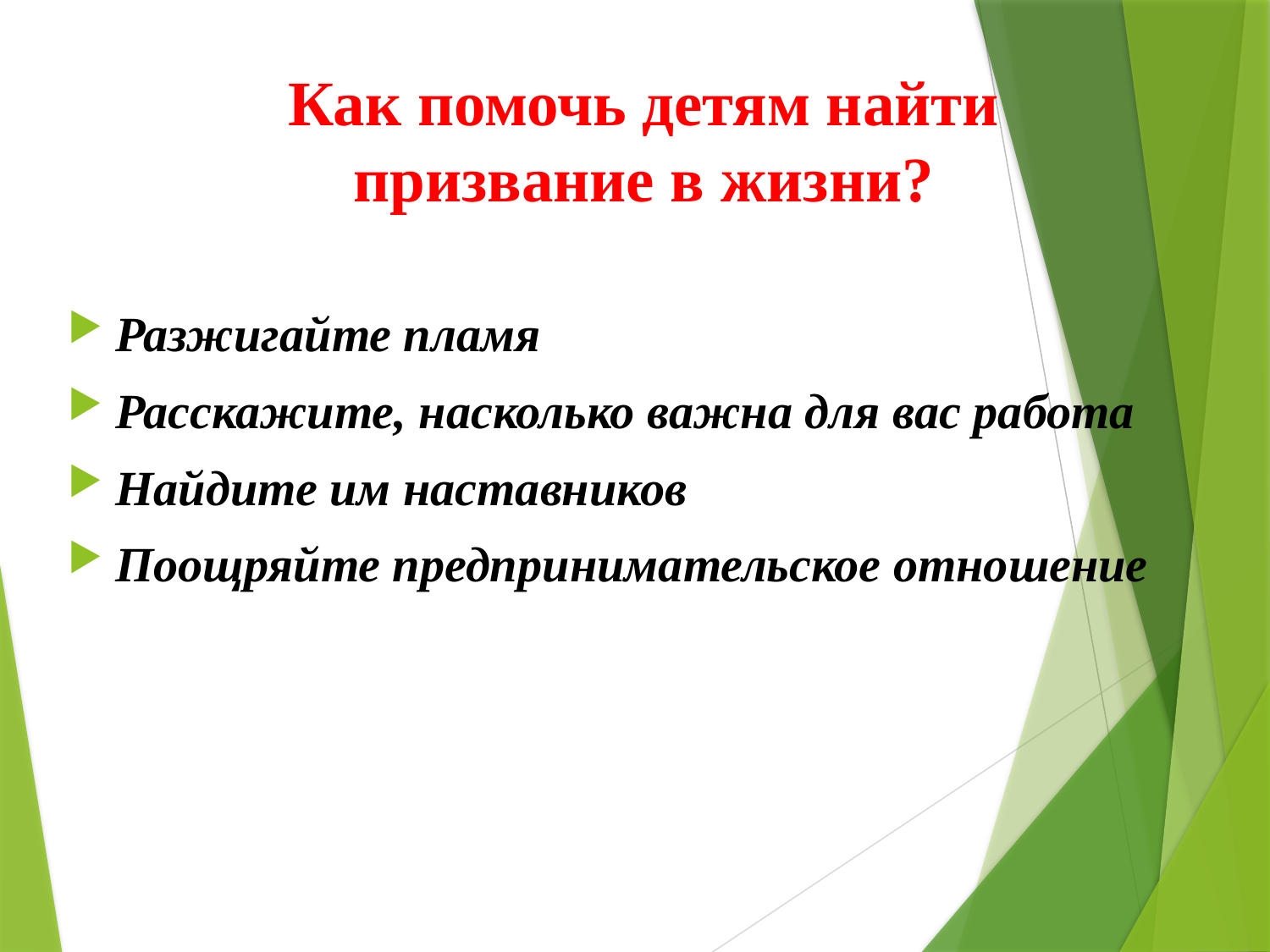

# Как помочь детям найти призвание в жизни?
Разжигайте пламя
Расскажите, насколько важна для вас работа
Найдите им наставников
Поощряйте предпринимательское отношение